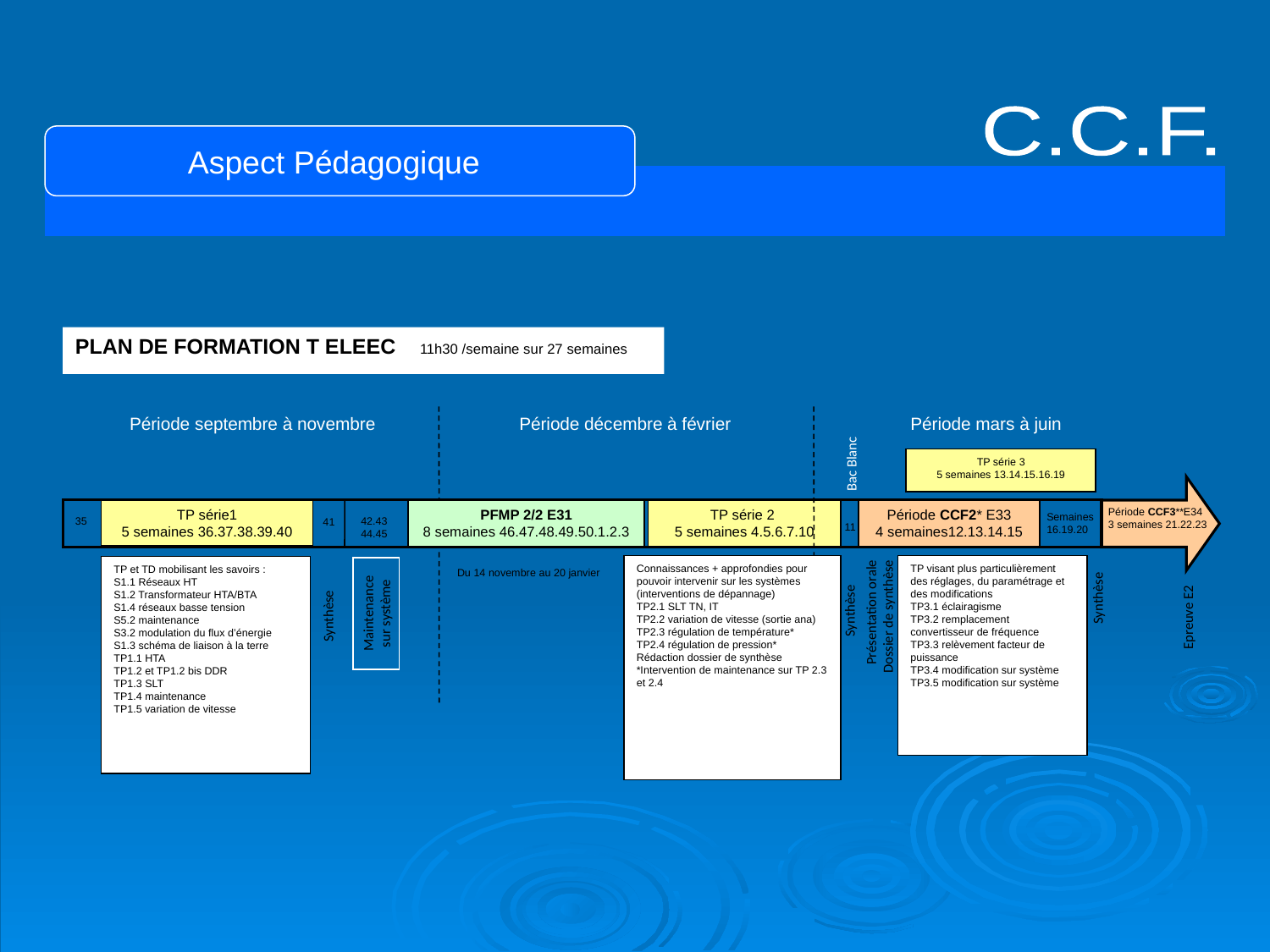

C.C.F.

Aspect Pédagogique

PLAN DE FORMATION T ELEEC    11h30 /semaine sur 27 semaines
Période septembre à novembre

Période décembre à février

Période mars à juin
Bac Blanc
TP série 3
5 semaines 13.14.15.16.19

Période CCF3**E34
3 semaines 21.22.23

TP série1
5 semaines 36.37.38.39.40
TP série 2
5 semaines 4.5.6.7.10

PFMP 2/2 E31
8 semaines 46.47.48.49.50.1.2.3
Période CCF2* E33
4 semaines12.13.14.15
Semaines
16.19.20
35
41
42.43
44.45
11
Connaissances + approfondies pour pouvoir intervenir sur les systèmes (interventions de dépannage)
TP2.1 SLT TN, IT
TP2.2 variation de vitesse (sortie ana)
TP2.3 régulation de température*
TP2.4 régulation de pression*
Rédaction dossier de synthèse
*Intervention de maintenance sur TP 2.3 et 2.4
TP visant plus particulièrement des réglages, du paramétrage et des modifications
TP3.1 éclairagisme
TP3.2 remplacement convertisseur de fréquence
TP3.3 relèvement facteur de puissance
TP3.4 modification sur système
TP3.5 modification sur système

TP et TD mobilisant les savoirs :
S1.1 Réseaux HT
S1.2 Transformateur HTA/BTA
S1.4 réseaux basse tension
S5.2 maintenance
S3.2 modulation du flux d’énergie
S1.3 schéma de liaison à la terre
TP1.1 HTA
TP1.2 et TP1.2 bis DDR
TP1.3 SLT
TP1.4 maintenance
TP1.5 variation de vitesse
Du 14 novembre au 20 janvier
Synthèse
Synthèse
Maintenance sur système
Synthèse
Epreuve E2
Présentation orale
Dossier de synthèse